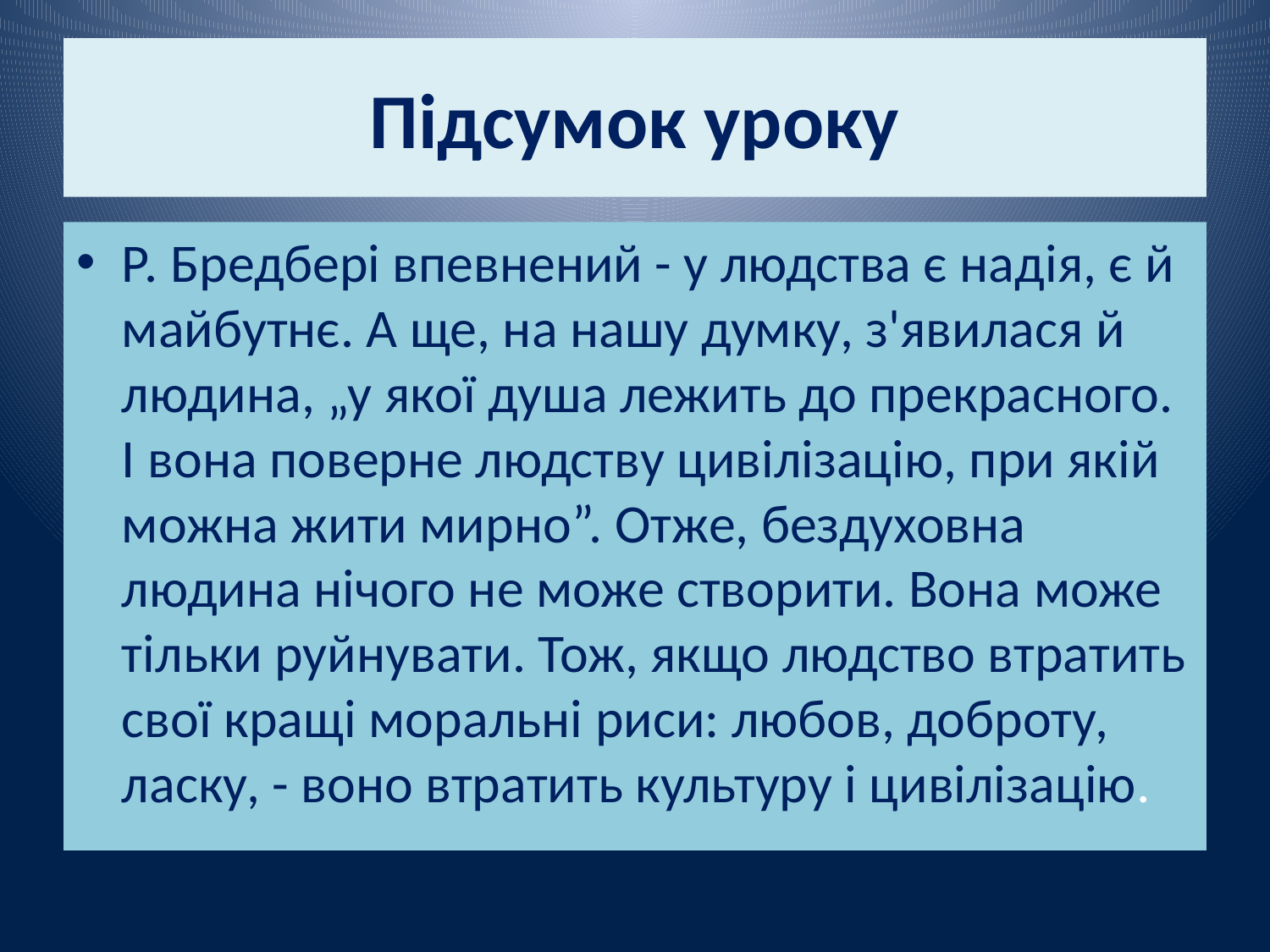

# Підсумок уроку
Р. Бредбері впевнений - у людства є надія, є й майбутнє. А ще, на нашу думку, з'явилася й людина, „у якої душа лежить до прекрасного. І вона поверне людству цивілізацію, при якій можна жити мирно”. Отже, бездуховна людина нічого не може створити. Вона може тільки руйнувати. Тож, якщо людство втратить свої кращі моральні риси: любов, доброту, ласку, - воно втратить культуру і цивілізацію.